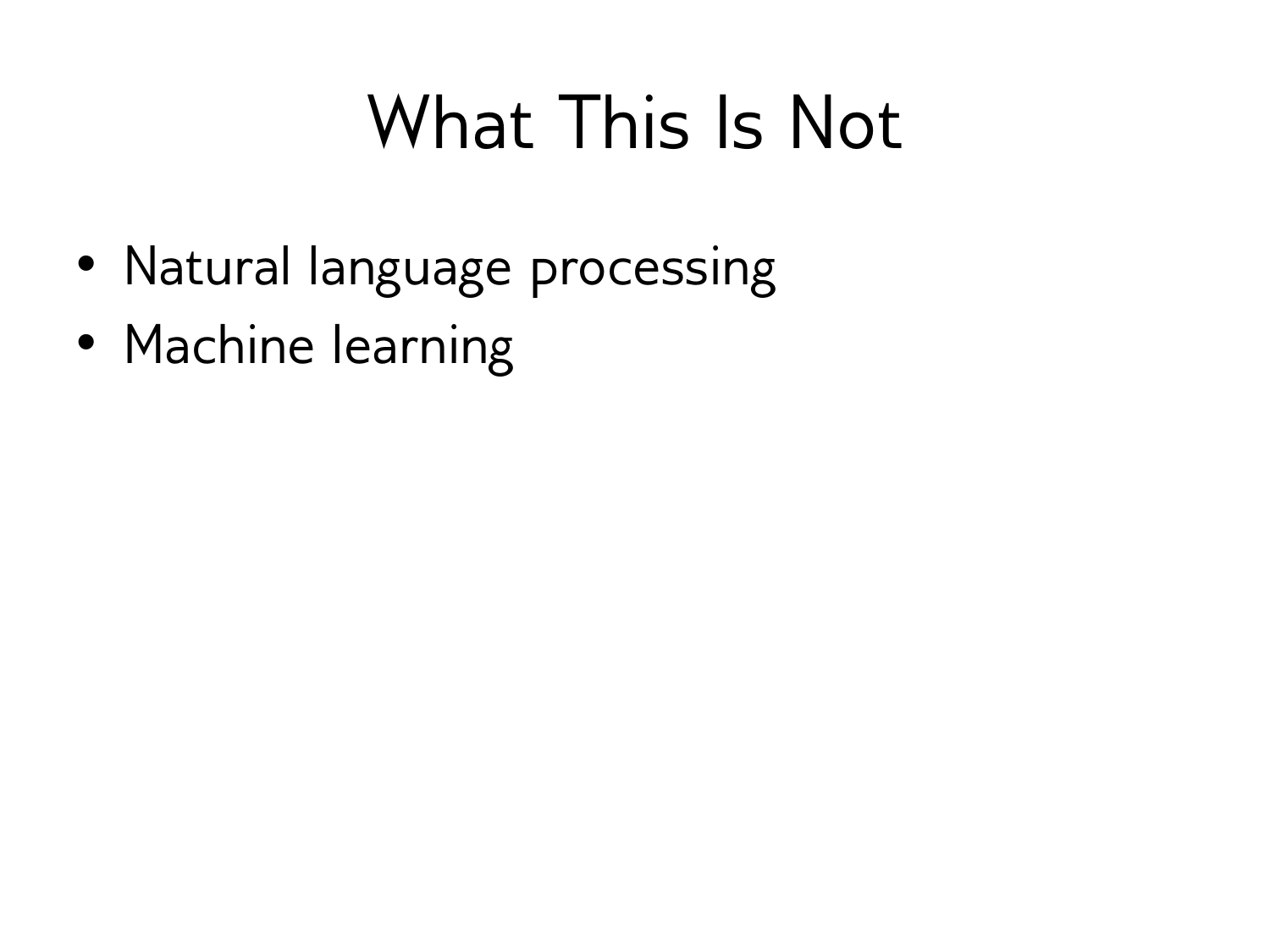

# What This Is Not
Natural language processing
Machine learning